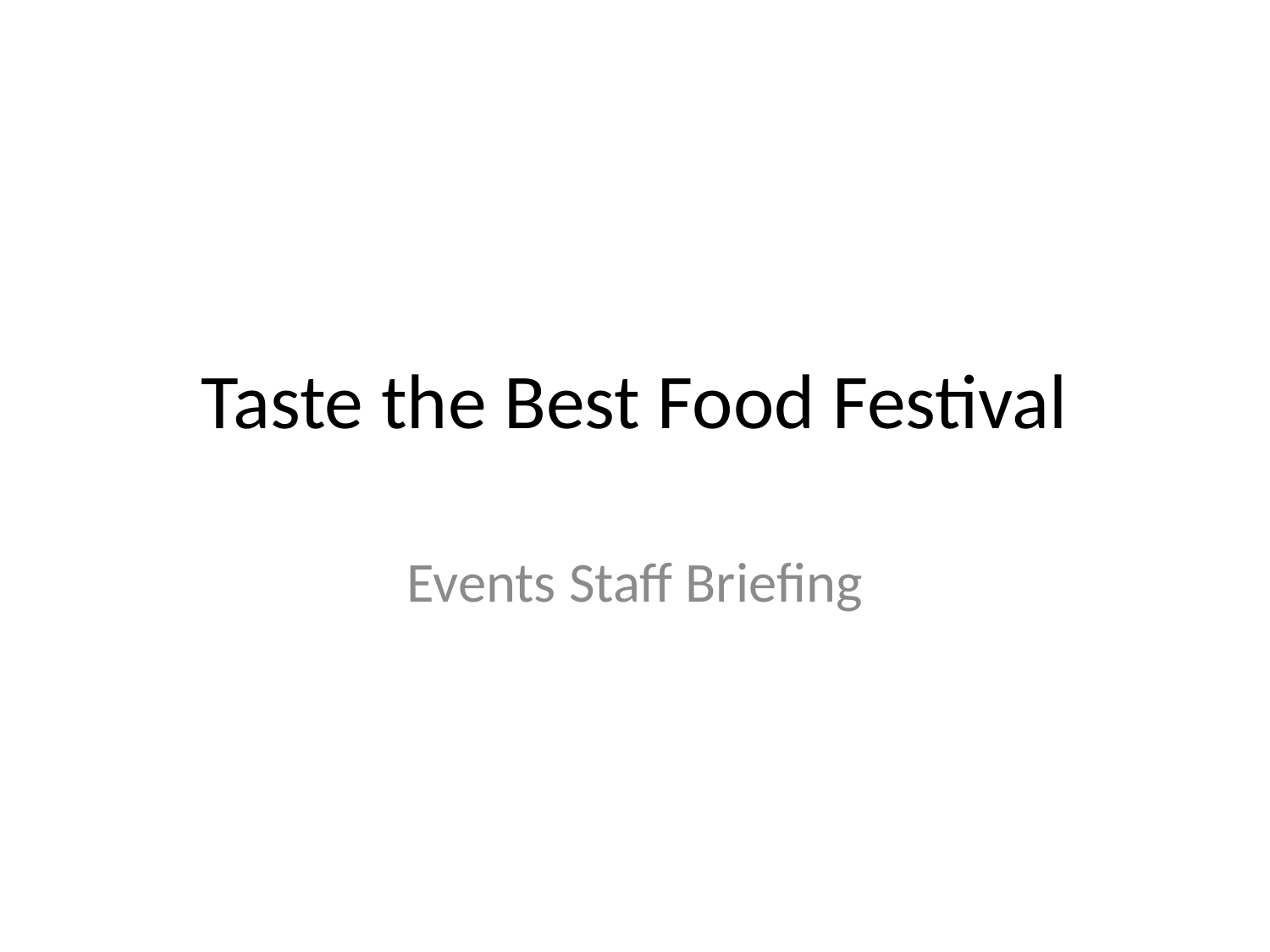

# Taste the Best Food Festival
Events Staff Briefing